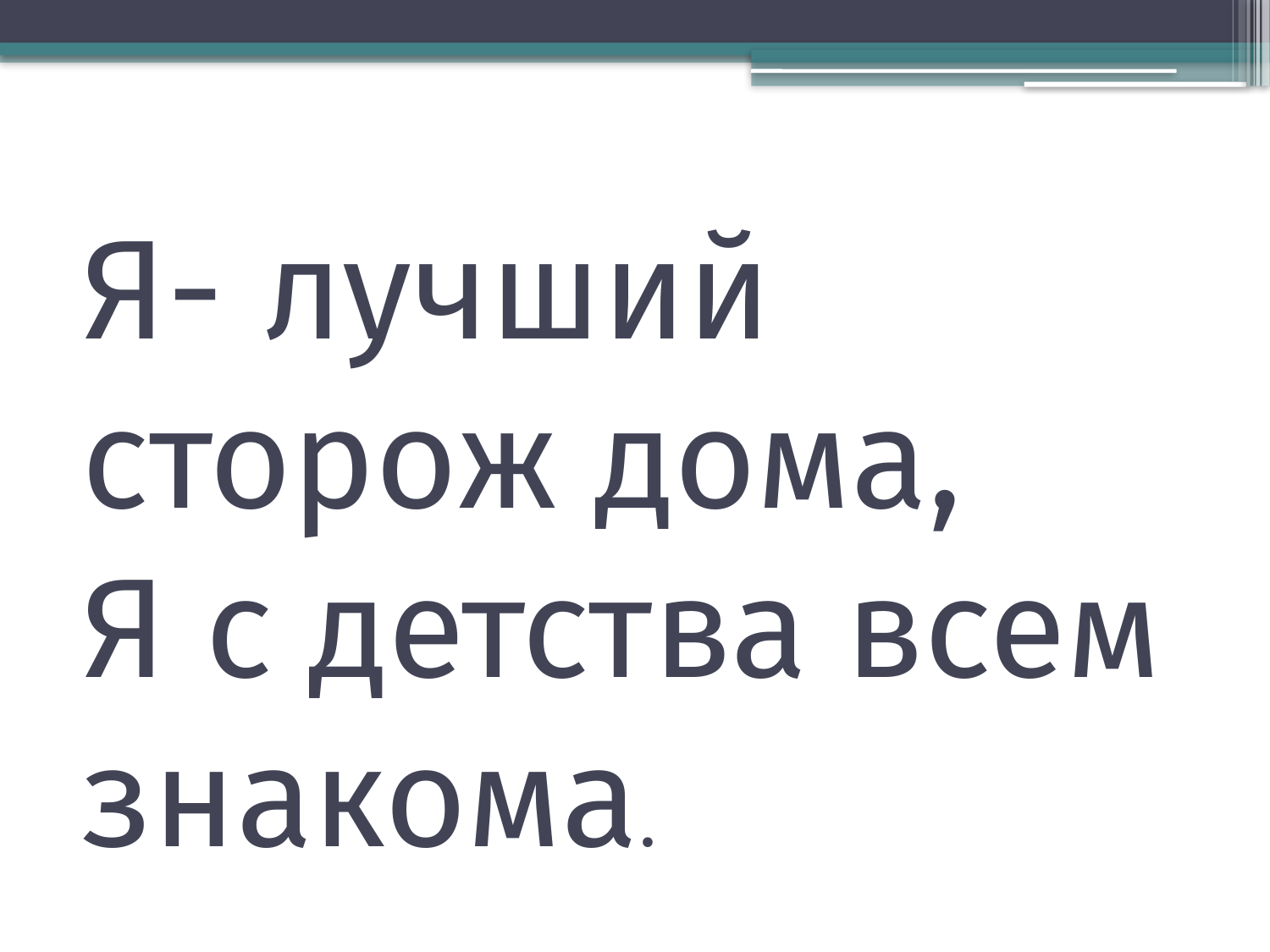

# Я- лучший сторож дома, Я с детства всем знакома.